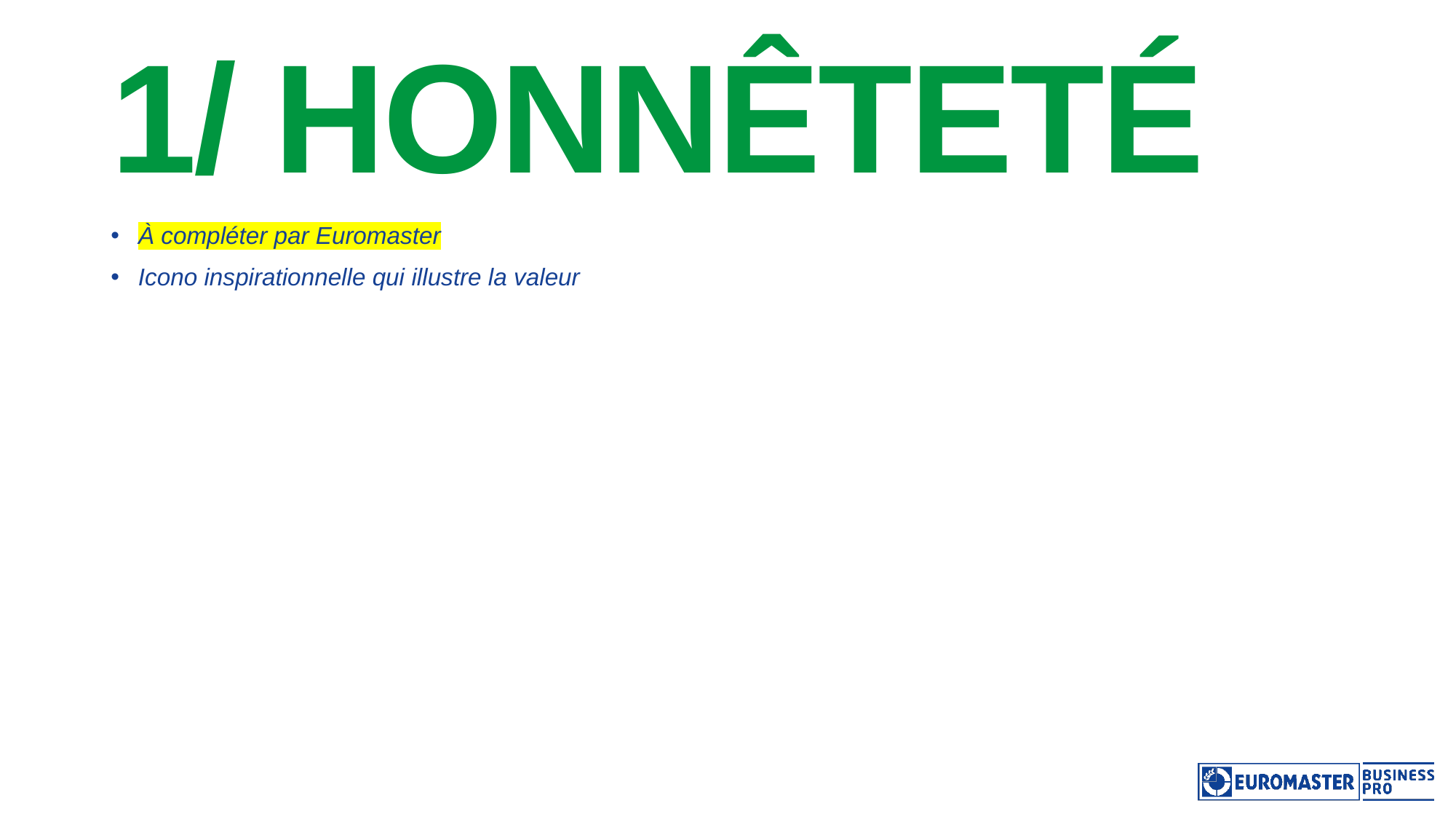

# 1/ Honnêteté
À compléter par Euromaster
Icono inspirationnelle qui illustre la valeur